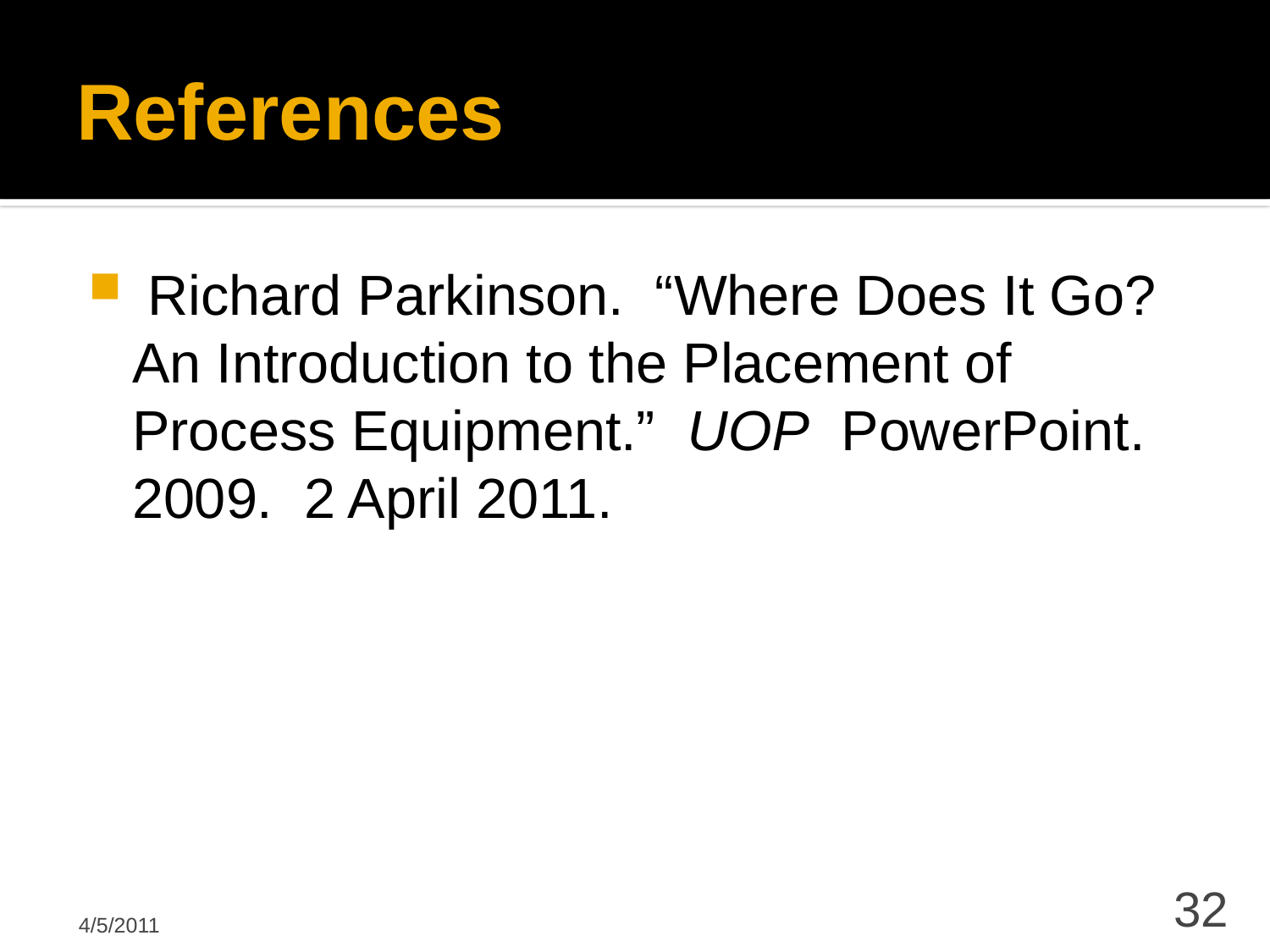

# References
 Richard Parkinson.  “Where Does It Go? An Introduction to the Placement of Process Equipment.”  UOP  PowerPoint.  2009.  2 April 2011.
4/5/2011
32